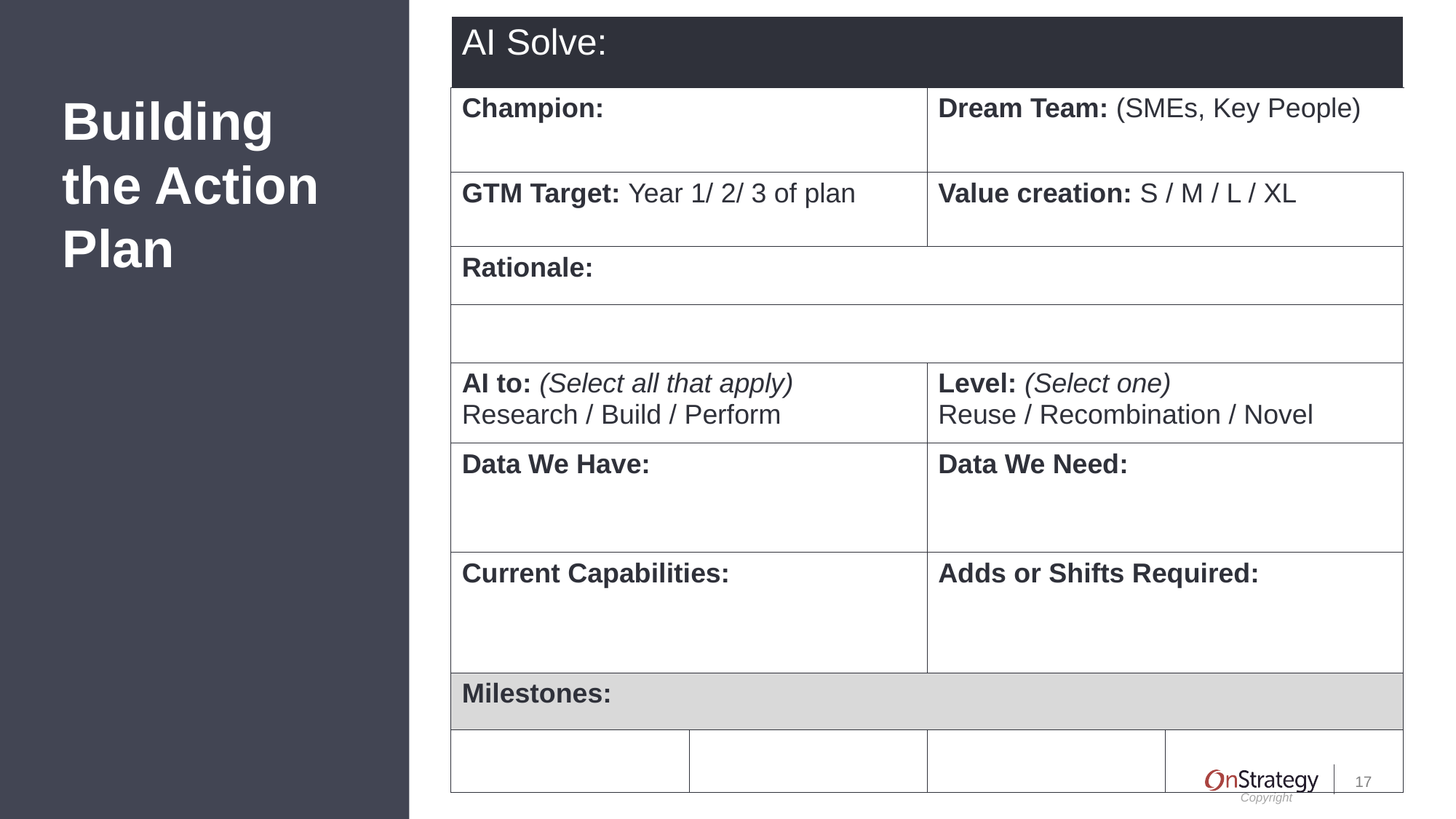

| AI Solve: |  |  |  |
| --- | --- | --- | --- |
| Champion: |  | Dream Team: (SMEs, Key People) |  |
| GTM Target: Year 1/ 2/ 3 of plan |  | Value creation: S / M / L / XL |  |
| Rationale: |  |  |  |
|  |  |  |  |
| AI to: (Select all that apply) Research / Build / Perform |  | Level: (Select one) Reuse / Recombination / Novel |  |
| Data We Have: |  | Data We Need: |  |
| Current Capabilities: |  | Adds or Shifts Required: |  |
| Milestones: |  |  |  |
|  |  |  |  |
# Building the Action Plan
17